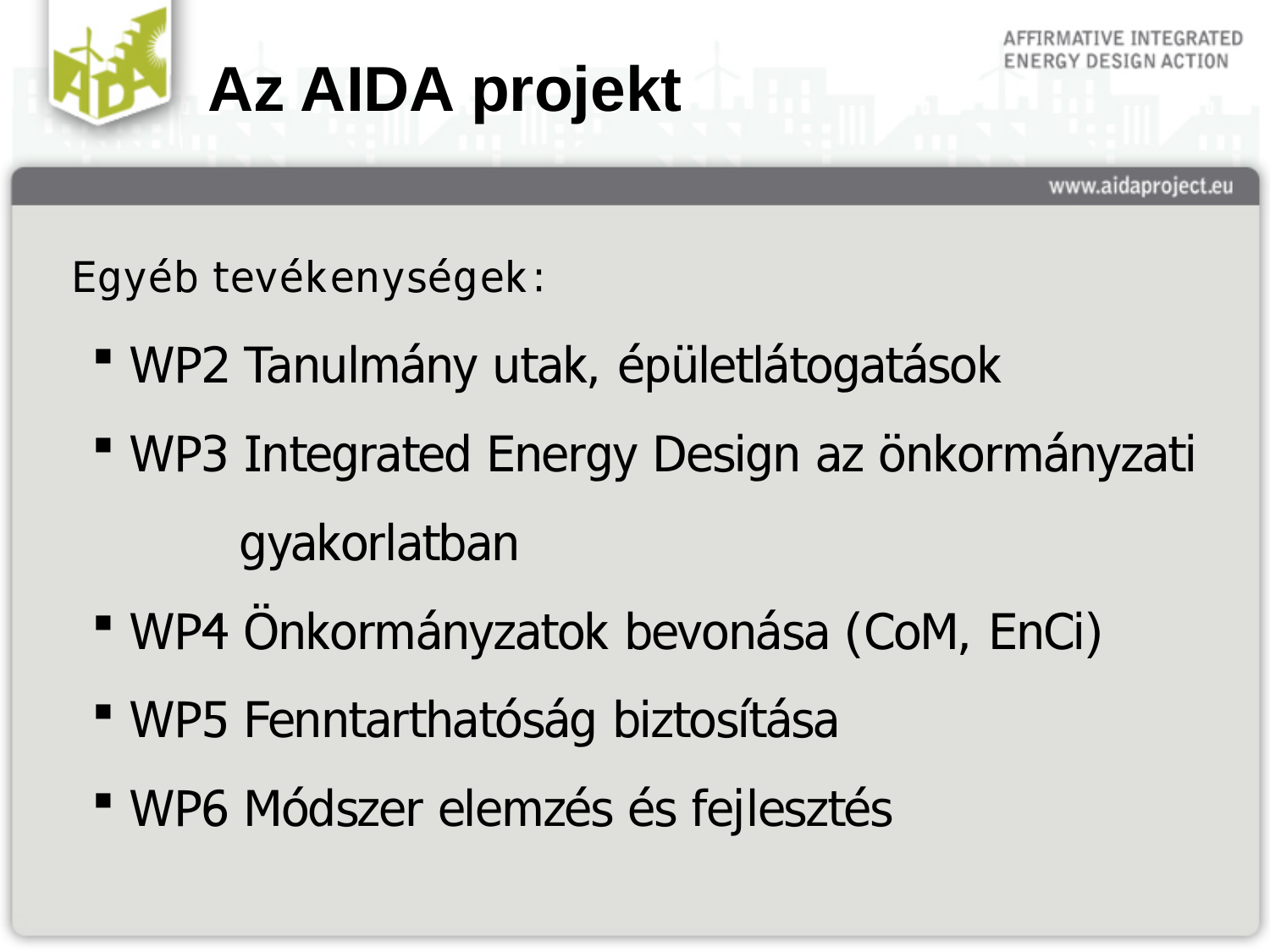

# Az AIDA projekt
Egyéb tevékenységek:
 WP2 Tanulmány utak, épületlátogatások
 WP3 Integrated Energy Design az önkormányzati 	gyakorlatban
 WP4 Önkormányzatok bevonása (CoM, EnCi)
 WP5 Fenntarthatóság biztosítása
 WP6 Módszer elemzés és fejlesztés